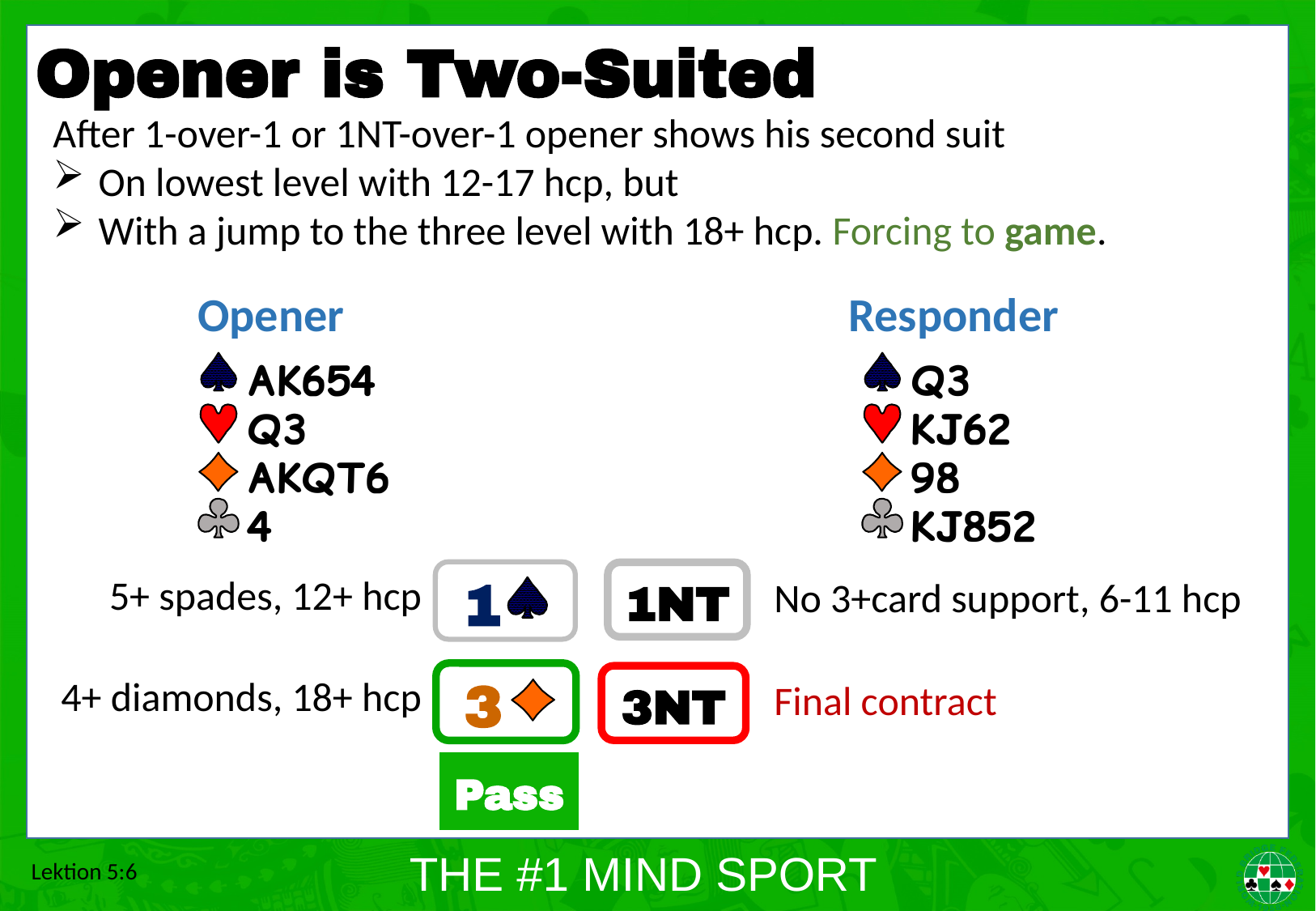

# Opener is Two-Suited
After 1-over-1 or 1NT-over-1 opener shows his second suit
On lowest level with 12-17 hcp, but
With a jump to the three level with 18+ hcp. Forcing to game.
Opener
Responder
AK654
Q3
AKQT6
4

Q3
KJ62
98
KJ852

1

1NT
5+ spades, 12+ hcp
No 3+card support, 6-11 hcp
3

3NT
4+ diamonds, 18+ hcp
Final contract
Pass